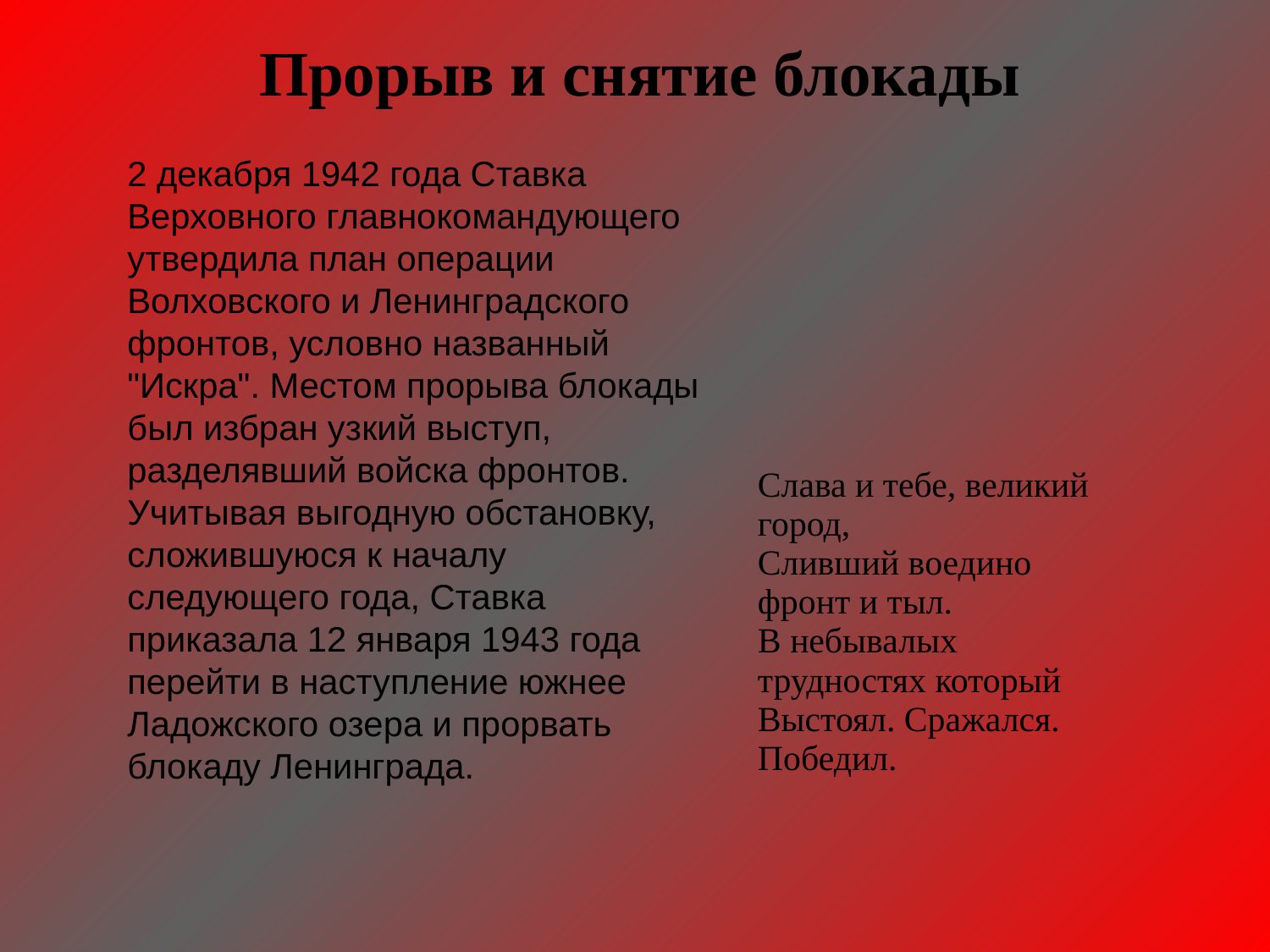

Прорыв и снятие блокады

2 декабря 1942 года Ставка Верховного главнокомандующего утвердила план операции Волховского и Ленинградского фронтов, условно названный "Искра". Местом прорыва блокады был избран узкий выступ, разделявший войска фронтов. Учитывая выгодную обстановку, сложившуюся к началу следующего года, Ставка приказала 12 января 1943 года перейти в наступление южнее Ладожского озера и прорвать блокаду Ленинграда.
| Слава и тебе, великий город, Сливший воедино фронт и тыл. В небывалых трудностях который Выстоял. Сражался. Победил. |
| --- |